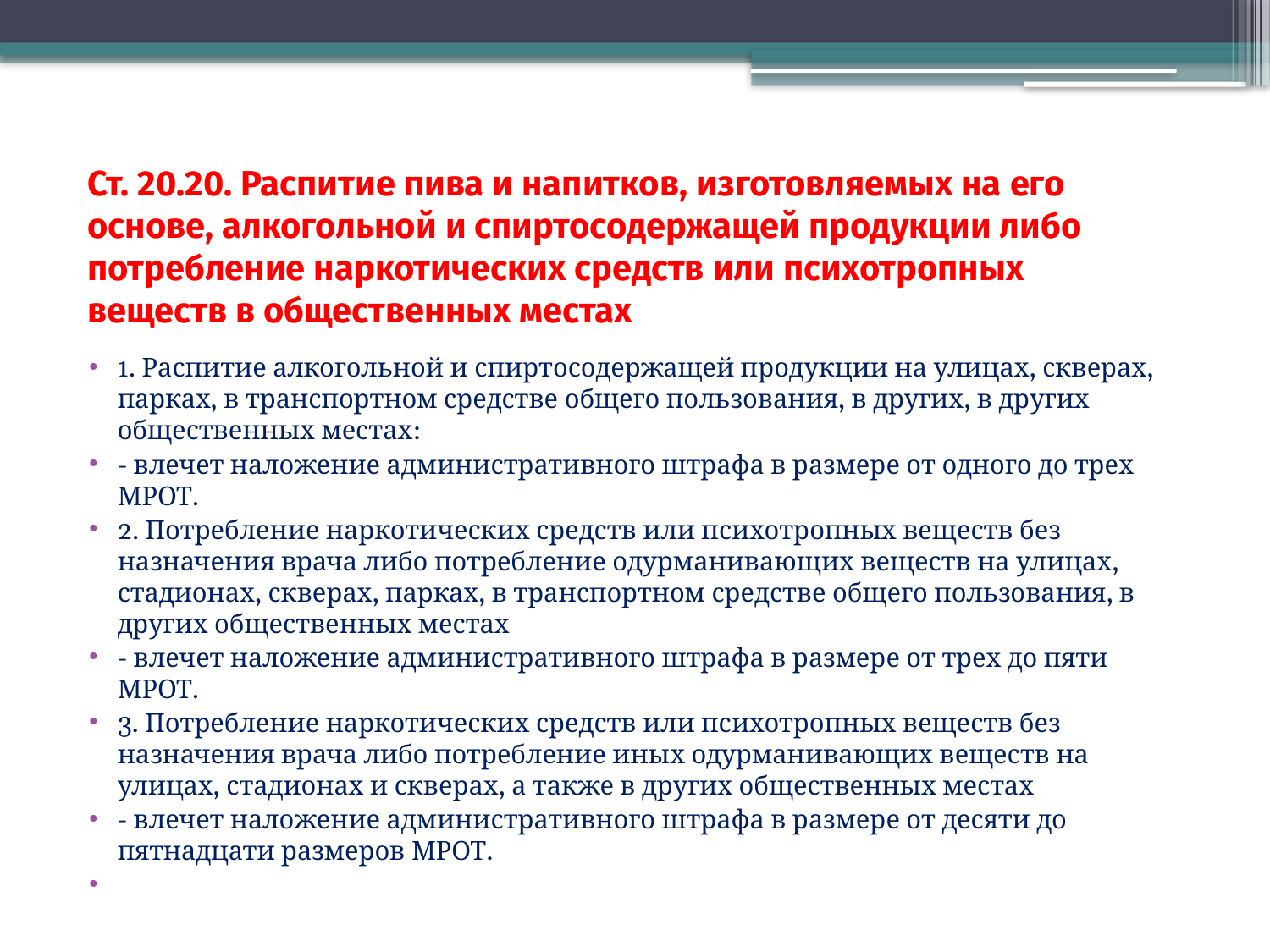

# Ст. 20.20. Распитие пива и напитков, изготовляемых на его основе, алкогольной и спиртосодержащей продукции либо потребление наркотических средств или психотропных веществ в общественных местах

1. Распитие алкогольной и спиртосодержащей продукции на улицах, скверах, парках, в транспортном средстве общего пользования, в других, в других общественных местах:
- влечет наложение административного штрафа в размере от одного до трех МРОТ.
2. Потребление наркотических средств или психотропных веществ без назначения врача либо потребление одурманивающих веществ на улицах, стадионах, скверах, парках, в транспортном средстве общего пользования, в других общественных местах
- влечет наложение административного штрафа в размере от трех до пяти МРОТ.
3. Потребление наркотических средств или психотропных веществ без назначения врача либо потребление иных одурманивающих веществ на улицах, стадионах и скверах, а также в других общественных местах
- влечет наложение административного штрафа в размере от десяти до пятнадцати размеров МРОТ.